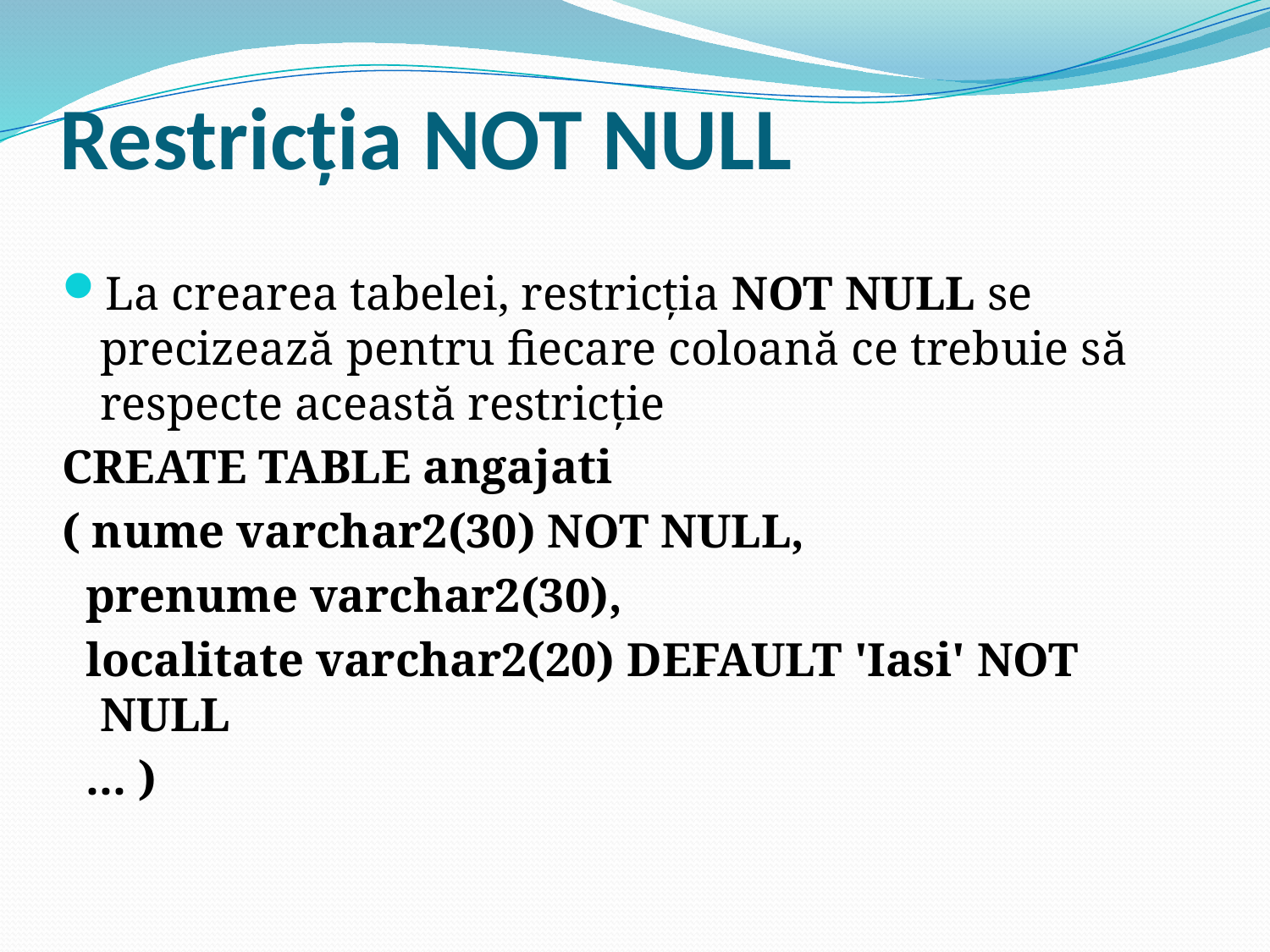

# Restricţia NOT NULL
La crearea tabelei, restricţia NOT NULL se precizează pentru fiecare coloană ce trebuie să respecte această restricţie
CREATE TABLE angajati
( nume varchar2(30) NOT NULL,
  prenume varchar2(30),
  localitate varchar2(20) DEFAULT 'Iasi' NOT NULL
  ... )